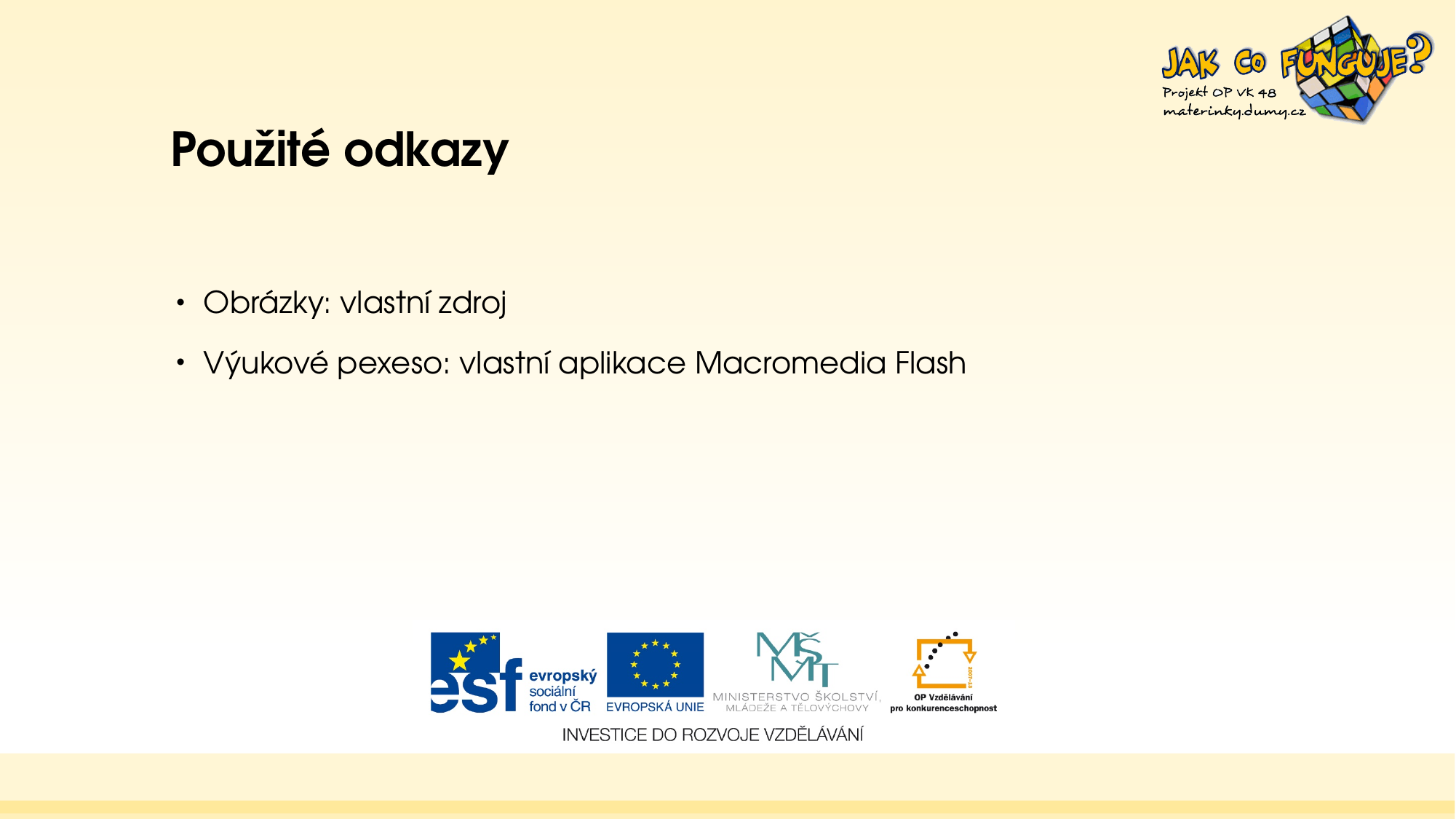

# Použité odkazy
Obrázky: vlastní zdroj
Výukové pexeso: vlastní aplikace Macromedia Flash